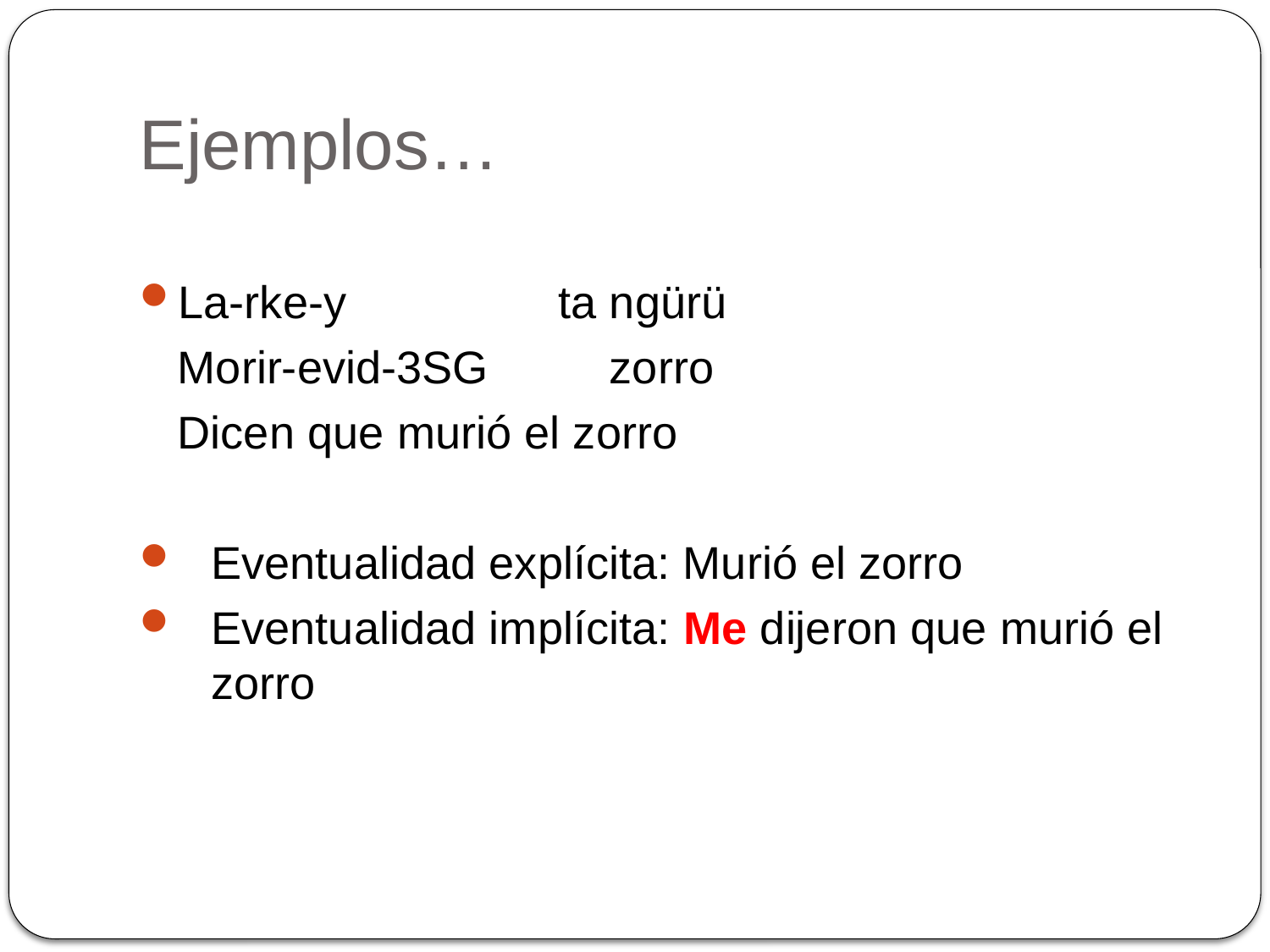

# Ejemplos…

La-rke-y 		ta ngürü
	Morir-evid-3SG	    zorro
	Dicen que murió el zorro

Eventualidad explícita: Murió el zorro
Eventualidad implícita: Me dijeron que murió el zorro